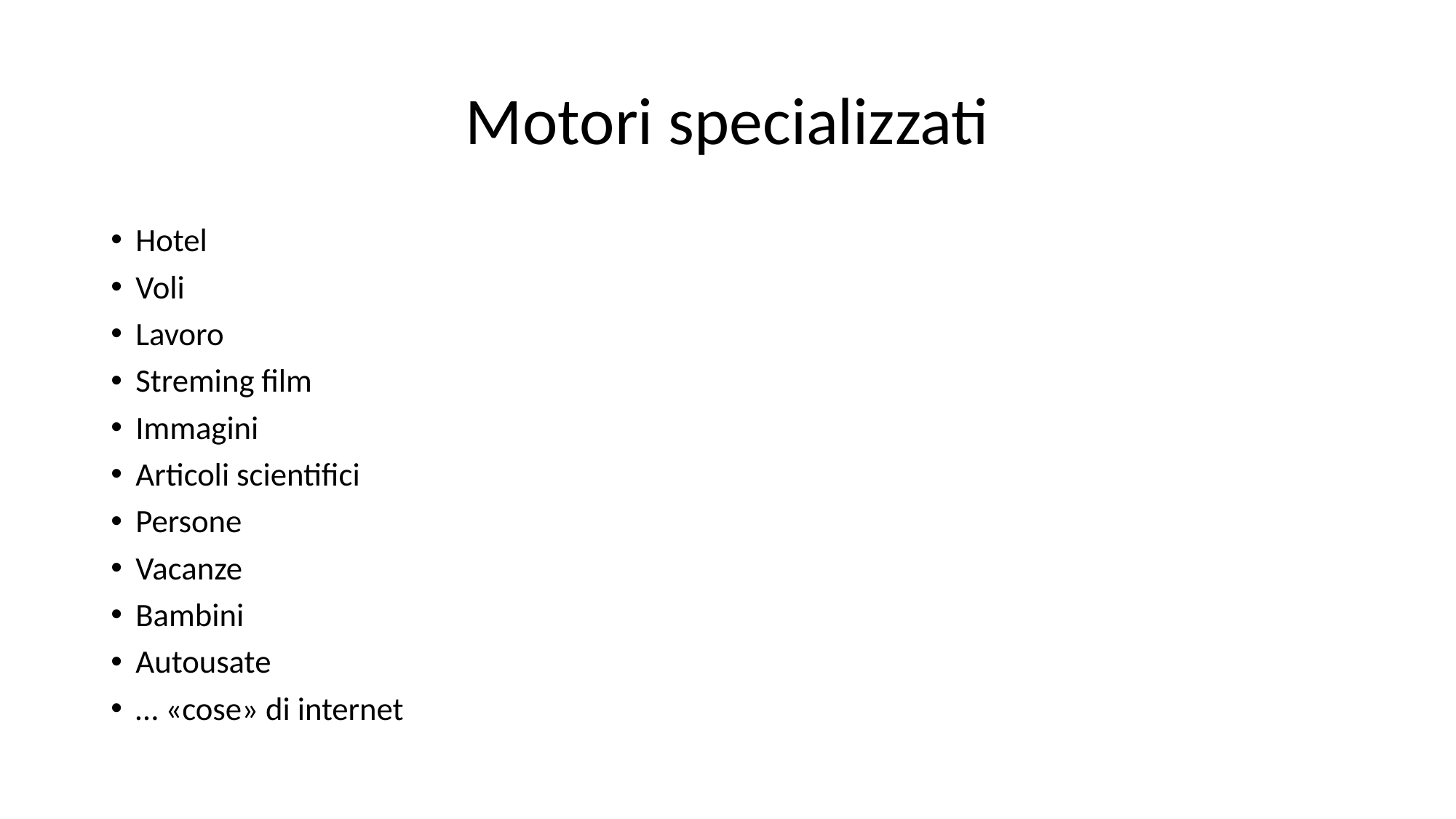

# Motori specializzati
Hotel
Voli
Lavoro
Streming film
Immagini
Articoli scientifici
Persone
Vacanze
Bambini
Autousate
… «cose» di internet